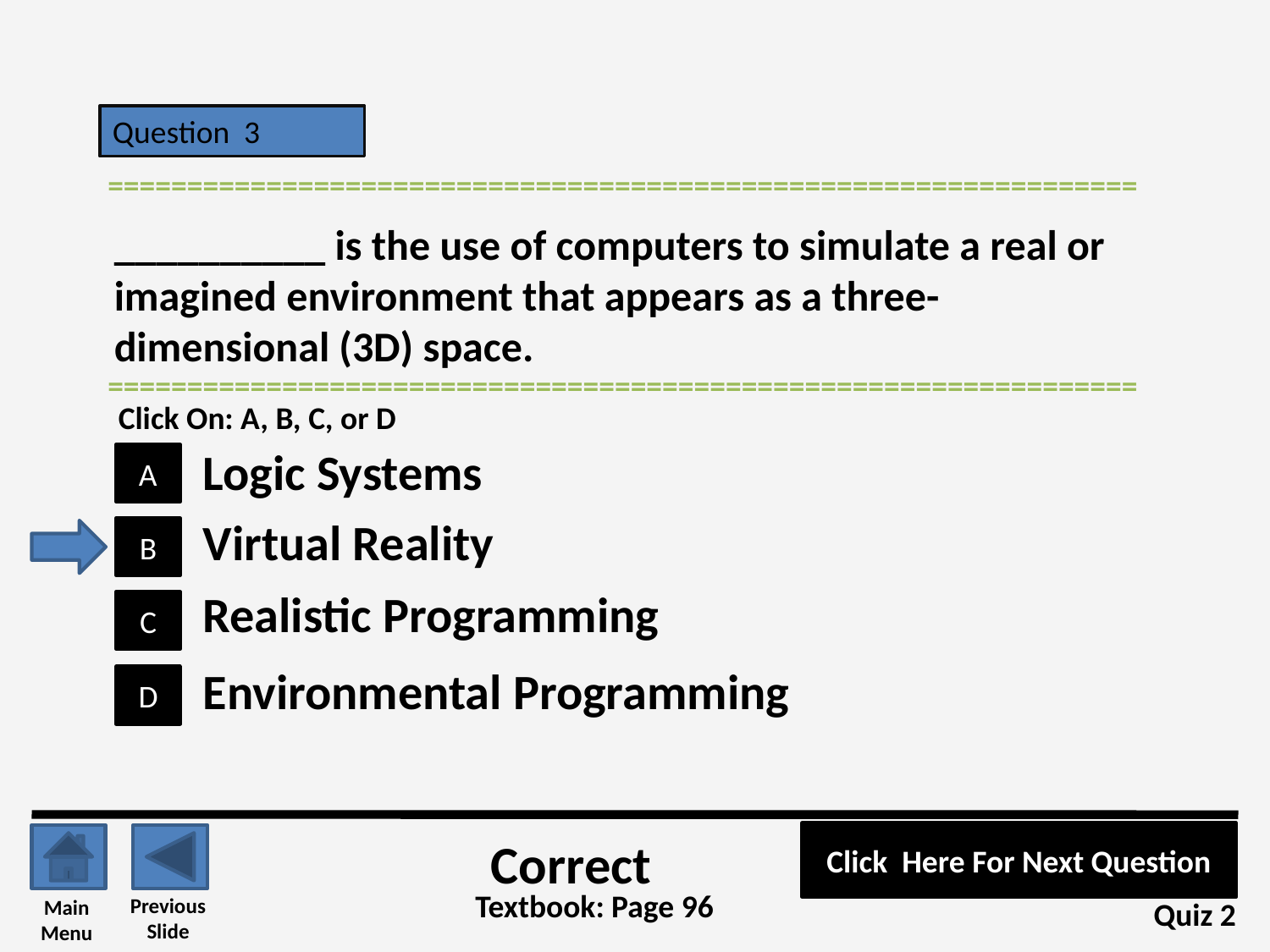

Question  3
=================================================================
__________ is the use of computers to simulate a real or imagined environment that appears as a three-dimensional (3D) space.
=================================================================
Click On: A, B, C, or D

Logic Systems
A

Virtual Reality
B

Realistic Programming
C
Environmental Programming
D
Click  Here For Next Question

Correct
Textbook: Page 96
Previous
Slide
Main
Menu
Quiz 2